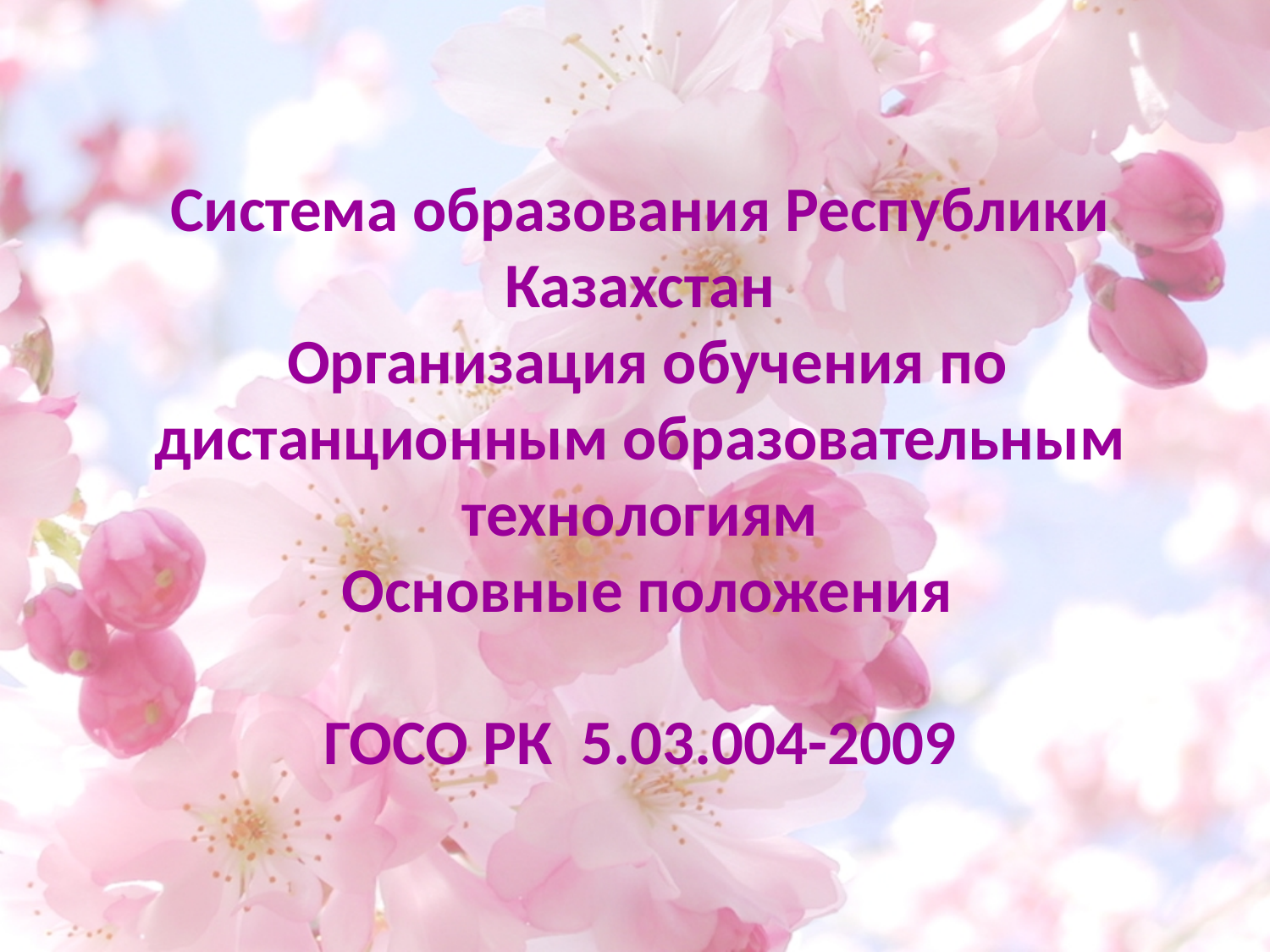

Система образования Республики Казахстан
 Организация обучения по дистанционным образовательным технологиям
 Основные положения

ГОСО РК  5.03.004-2009